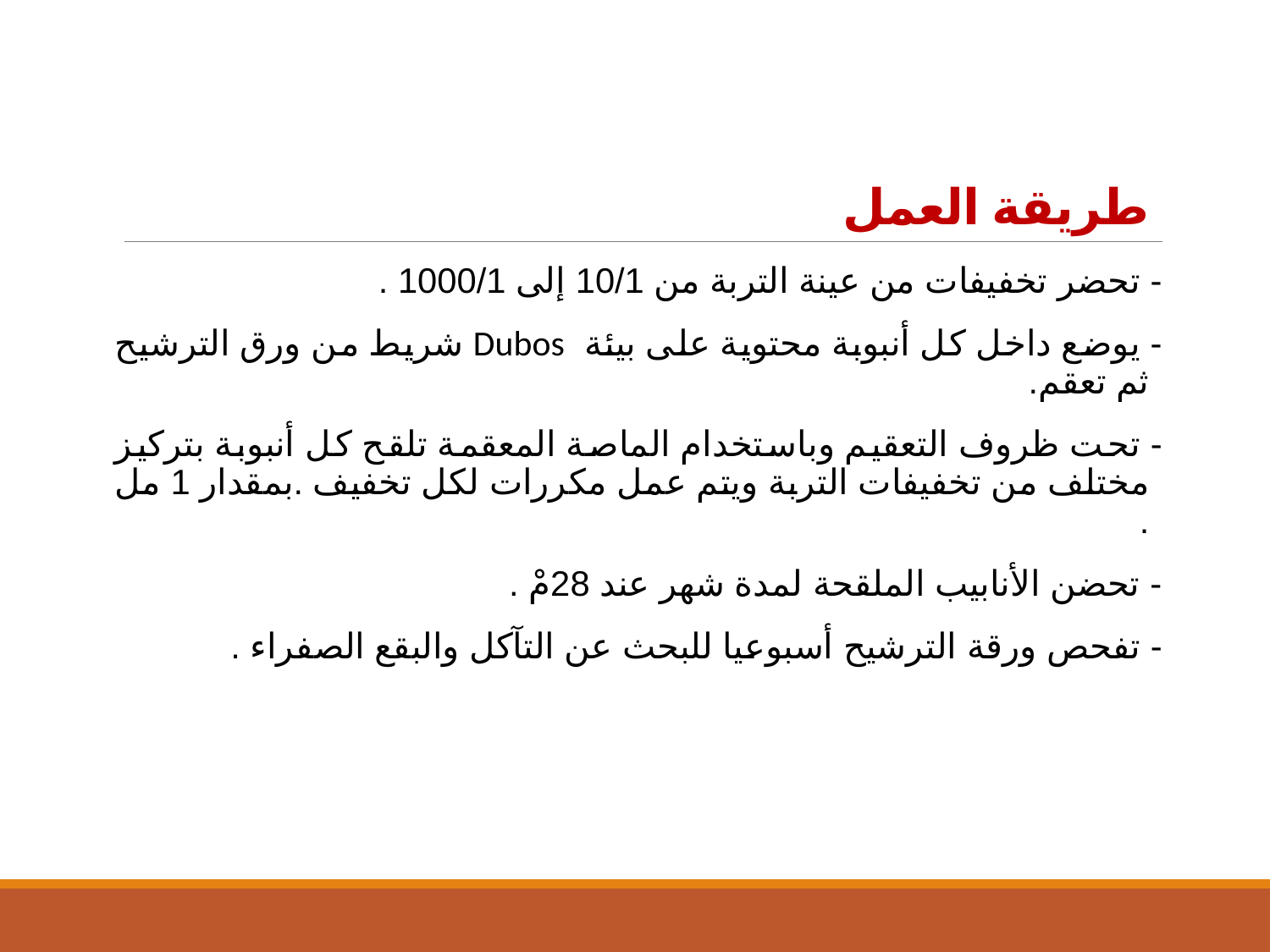

# طريقة العمل
- تحضر تخفيفات من عينة التربة من 10/1 إلى 1000/1 .
- يوضع داخل كل أنبوبة محتوية على بيئة  Dubos شريط من ورق الترشيح ثم تعقم.
- تحت ظروف التعقيم وباستخدام الماصة المعقمة تلقح كل أنبوبة بتركيز مختلف من تخفيفات التربة ويتم عمل مكررات لكل تخفيف .بمقدار 1 مل .
- تحضن الأنابيب الملقحة لمدة شهر عند 28مْ .
- تفحص ورقة الترشيح أسبوعيا للبحث عن التآكل والبقع الصفراء .